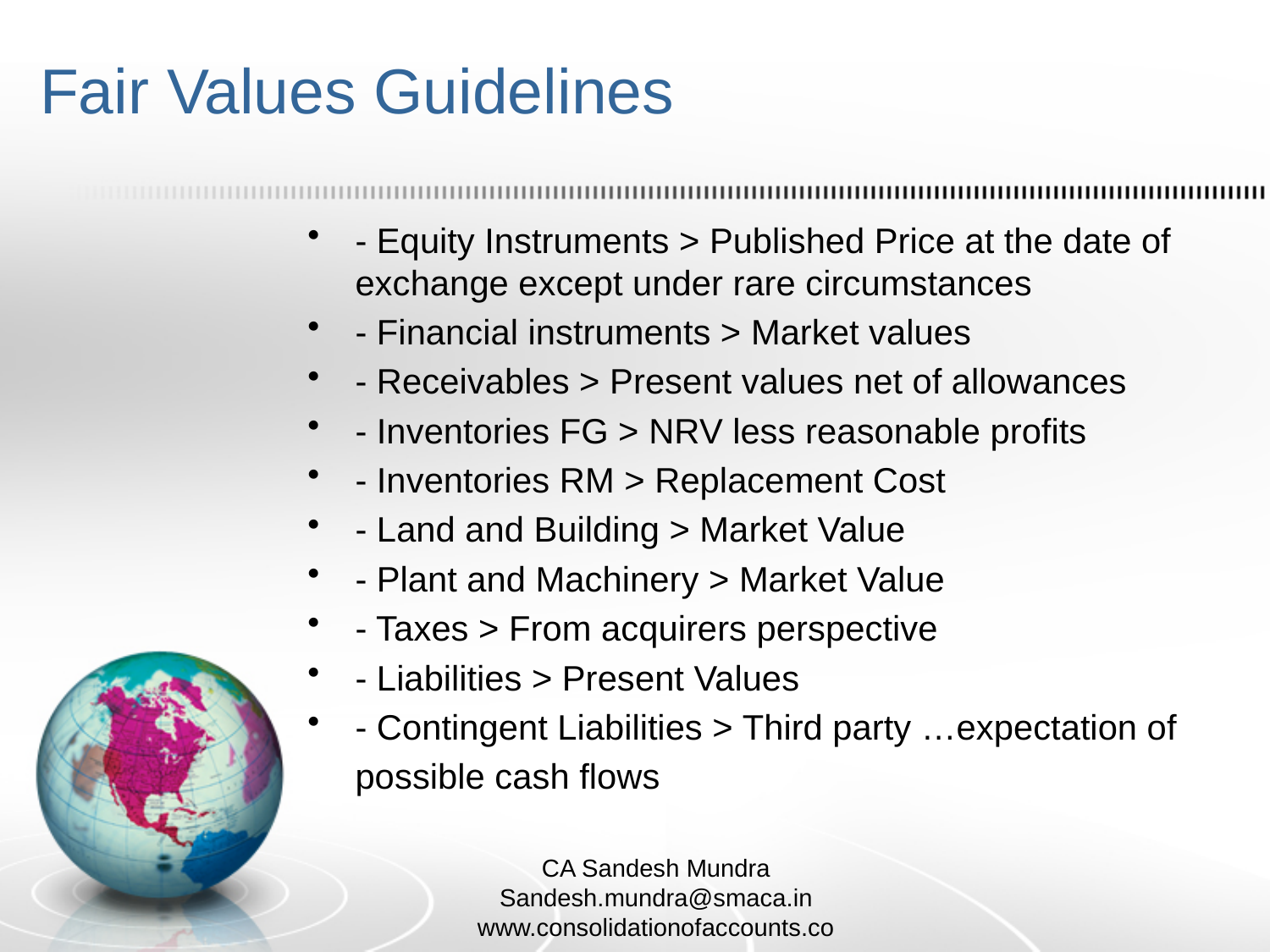

# Fair Values Guidelines
- Equity Instruments > Published Price at the date of exchange except under rare circumstances
- Financial instruments > Market values
- Receivables > Present values net of allowances
- Inventories FG > NRV less reasonable profits
- Inventories RM > Replacement Cost
- Land and Building > Market Value
- Plant and Machinery > Market Value
- Taxes > From acquirers perspective
- Liabilities > Present Values
- Contingent Liabilities > Third party …expectation of
	possible cash flows